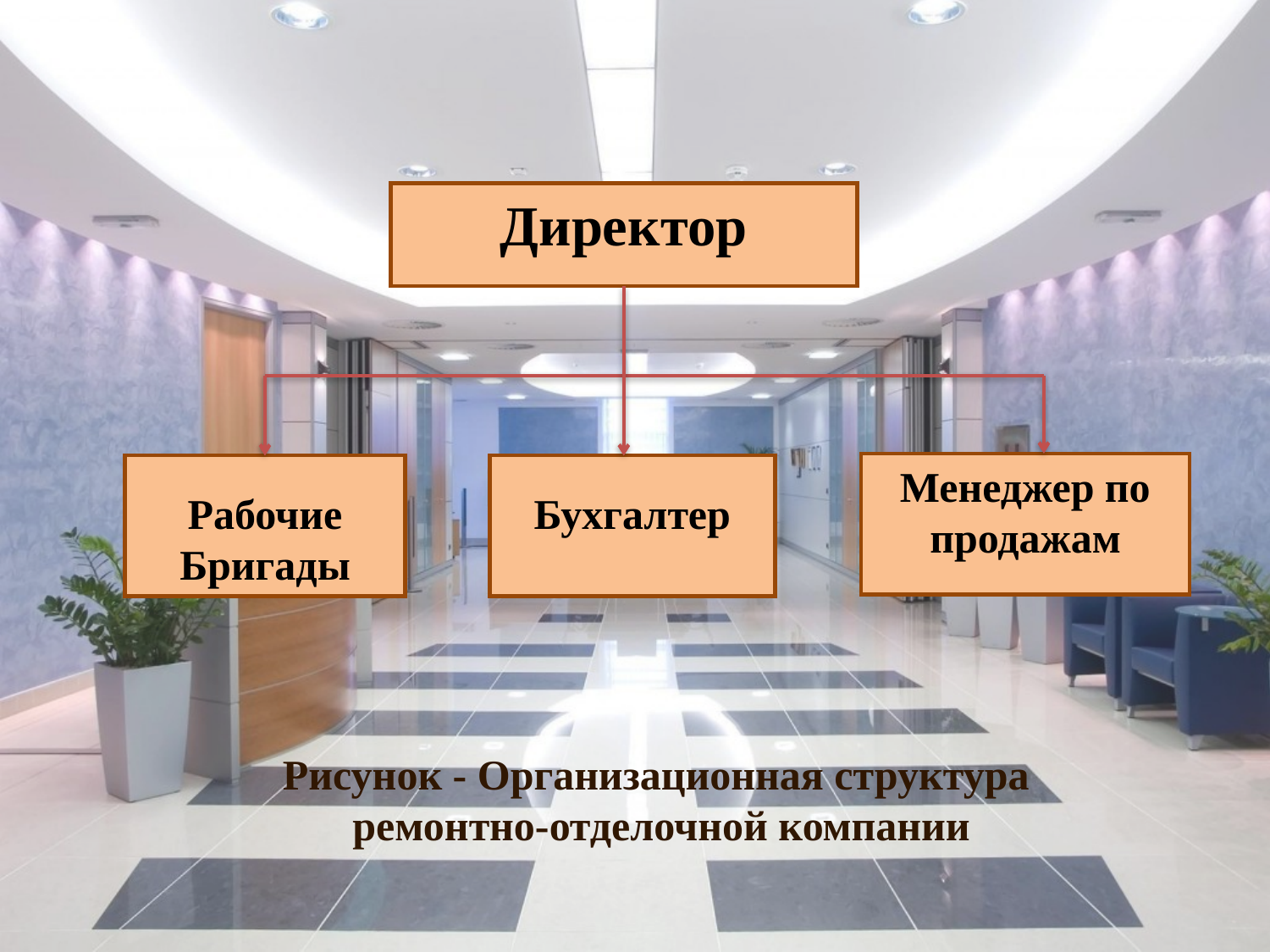

Директор

Менеджер по продажам

Рабочие
Бригады

Бухгалтер
Рисунок - Организационная структура
ремонтно-отделочной компании